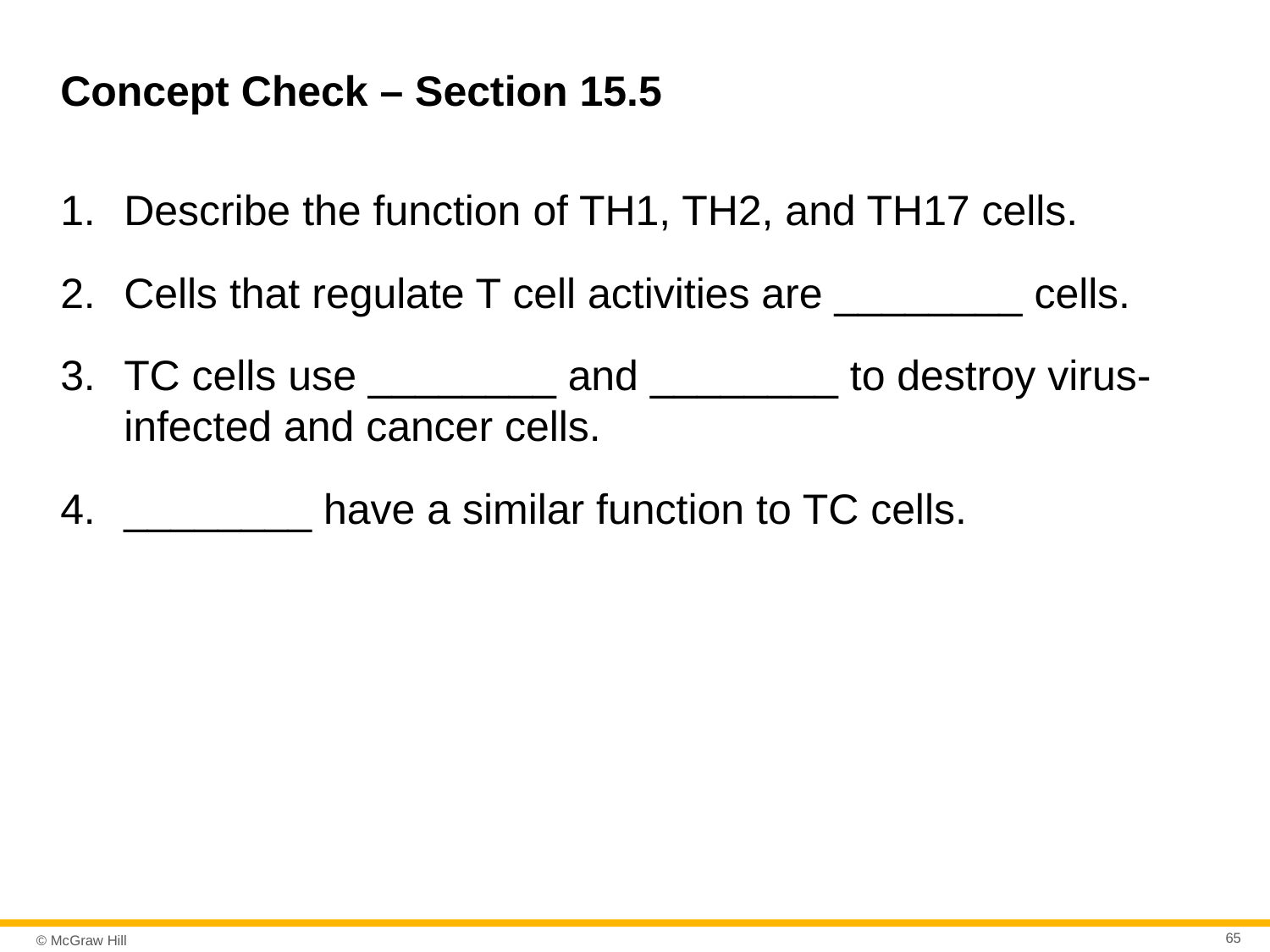

# Concept Check – Section 15.5
Describe the function of TH1, TH2, and TH17 cells.
Cells that regulate T cell activities are ________ cells.
TC cells use ________ and ________ to destroy virus- infected and cancer cells.
________ have a similar function to TC cells.